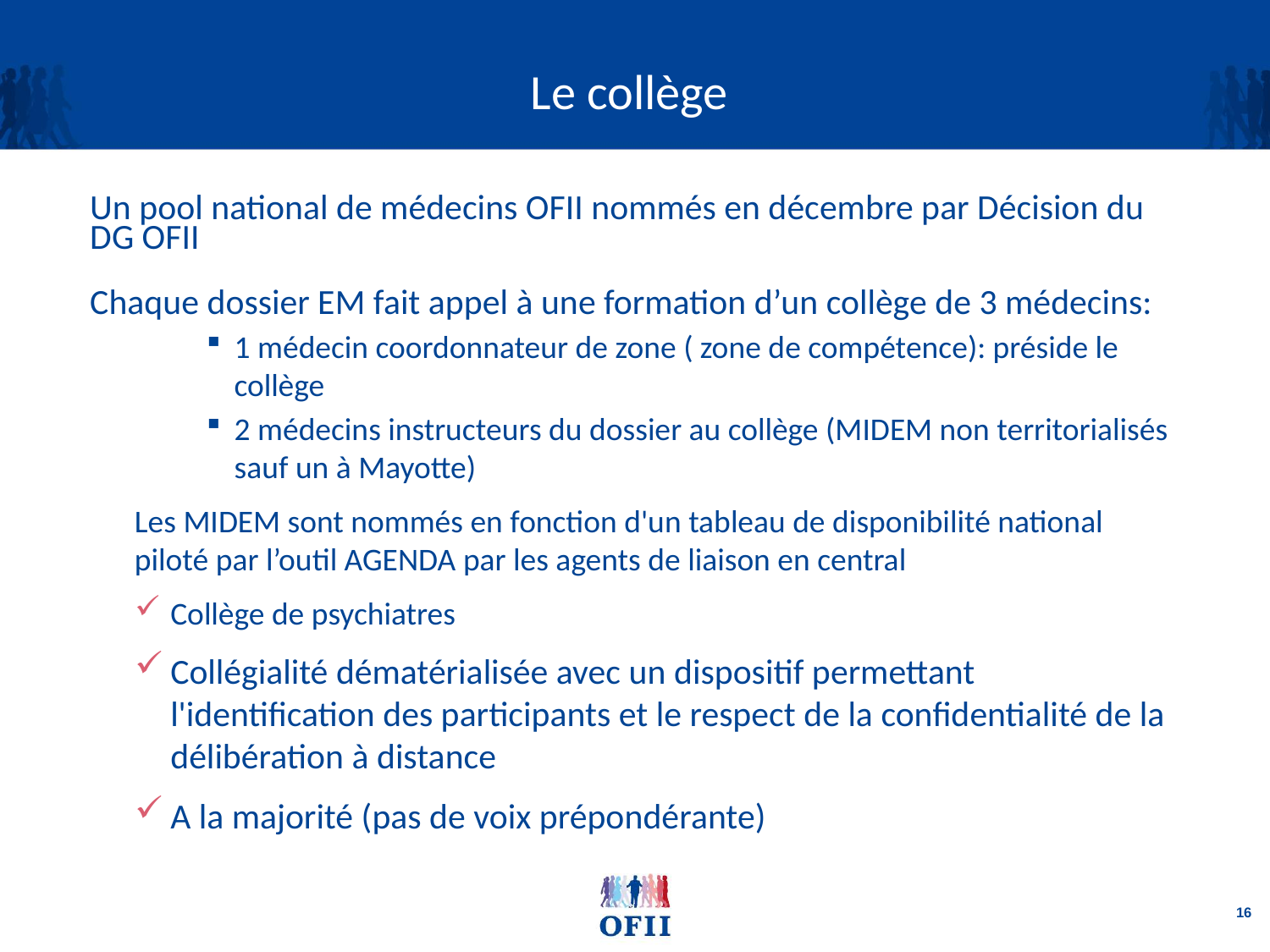

# Le collège
Un pool national de médecins OFII nommés en décembre par Décision du DG OFII
Chaque dossier EM fait appel à une formation d’un collège de 3 médecins:
1 médecin coordonnateur de zone ( zone de compétence): préside le collège
2 médecins instructeurs du dossier au collège (MIDEM non territorialisés sauf un à Mayotte)
Les MIDEM sont nommés en fonction d'un tableau de disponibilité national piloté par l’outil AGENDA par les agents de liaison en central
Collège de psychiatres
Collégialité dématérialisée avec un dispositif permettant l'identification des participants et le respect de la confidentialité de la délibération à distance
A la majorité (pas de voix prépondérante)